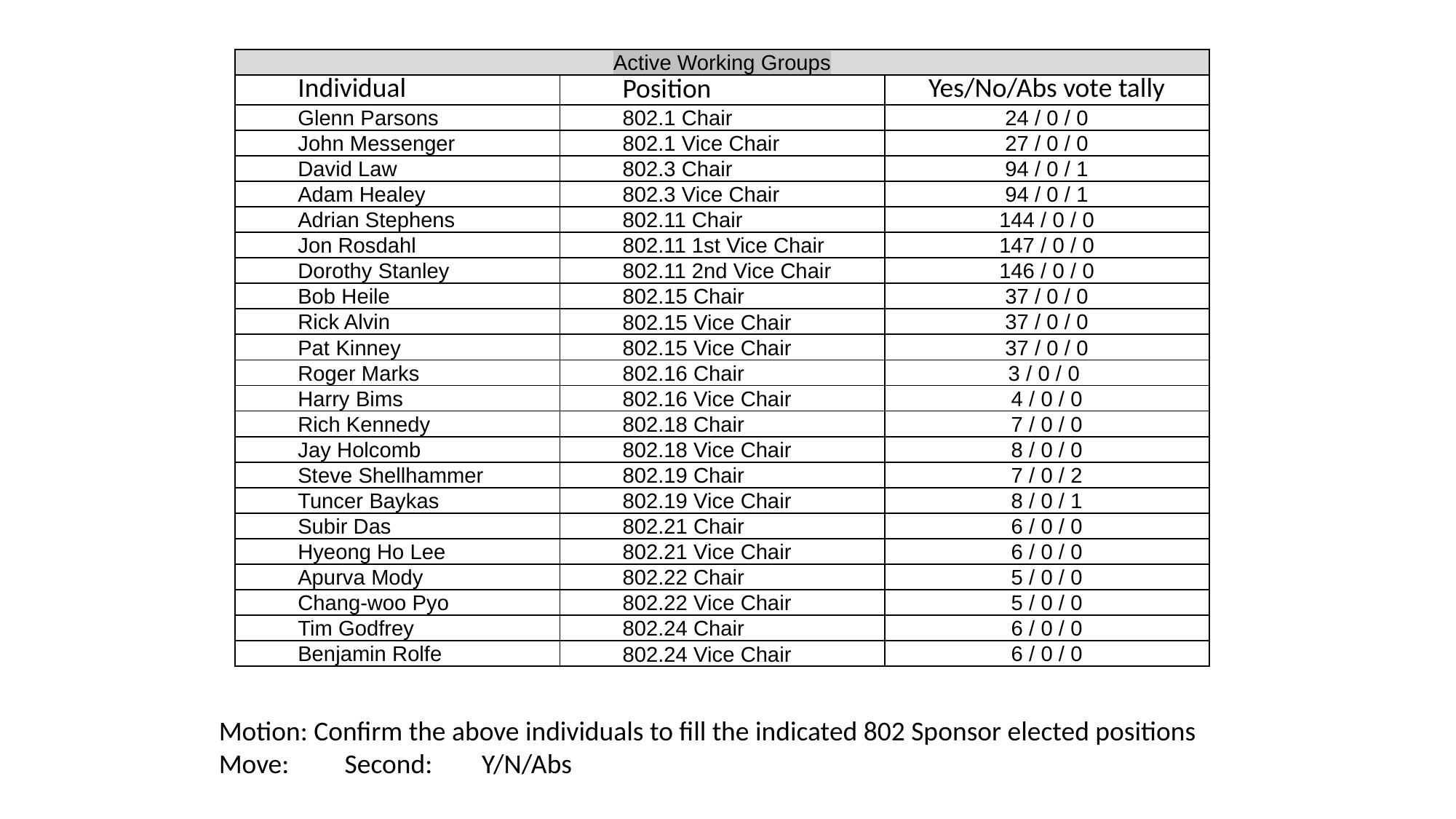

| Active Working Groups |  |  |
| --- | --- | --- |
| Individual | Position | Yes/No/Abs vote tally |
| Glenn Parsons | 802.1 Chair | 24 / 0 / 0 |
| John Messenger | 802.1 Vice Chair | 27 / 0 / 0 |
| David Law | 802.3 Chair | 94 / 0 / 1 |
| Adam Healey | 802.3 Vice Chair | 94 / 0 / 1 |
| Adrian Stephens | 802.11 Chair | 144 / 0 / 0 |
| Jon Rosdahl | 802.11 1st Vice Chair | 147 / 0 / 0 |
| Dorothy Stanley | 802.11 2nd Vice Chair | 146 / 0 / 0 |
| Bob Heile | 802.15 Chair | 37 / 0 / 0 |
| Rick Alvin | 802.15 Vice Chair | 37 / 0 / 0 |
| Pat Kinney | 802.15 Vice Chair | 37 / 0 / 0 |
| Roger Marks | 802.16 Chair | 3 / 0 / 0 |
| Harry Bims | 802.16 Vice Chair | 4 / 0 / 0 |
| Rich Kennedy | 802.18 Chair | 7 / 0 / 0 |
| Jay Holcomb | 802.18 Vice Chair | 8 / 0 / 0 |
| Steve Shellhammer | 802.19 Chair | 7 / 0 / 2 |
| Tuncer Baykas | 802.19 Vice Chair | 8 / 0 / 1 |
| Subir Das | 802.21 Chair | 6 / 0 / 0 |
| Hyeong Ho Lee | 802.21 Vice Chair | 6 / 0 / 0 |
| Apurva Mody | 802.22 Chair | 5 / 0 / 0 |
| Chang-woo Pyo | 802.22 Vice Chair | 5 / 0 / 0 |
| Tim Godfrey | 802.24 Chair | 6 / 0 / 0 |
| Benjamin Rolfe | 802.24 Vice Chair | 6 / 0 / 0 |
Motion: Confirm the above individuals to fill the indicated 802 Sponsor elected positions
Move:         Second:        Y/N/Abs